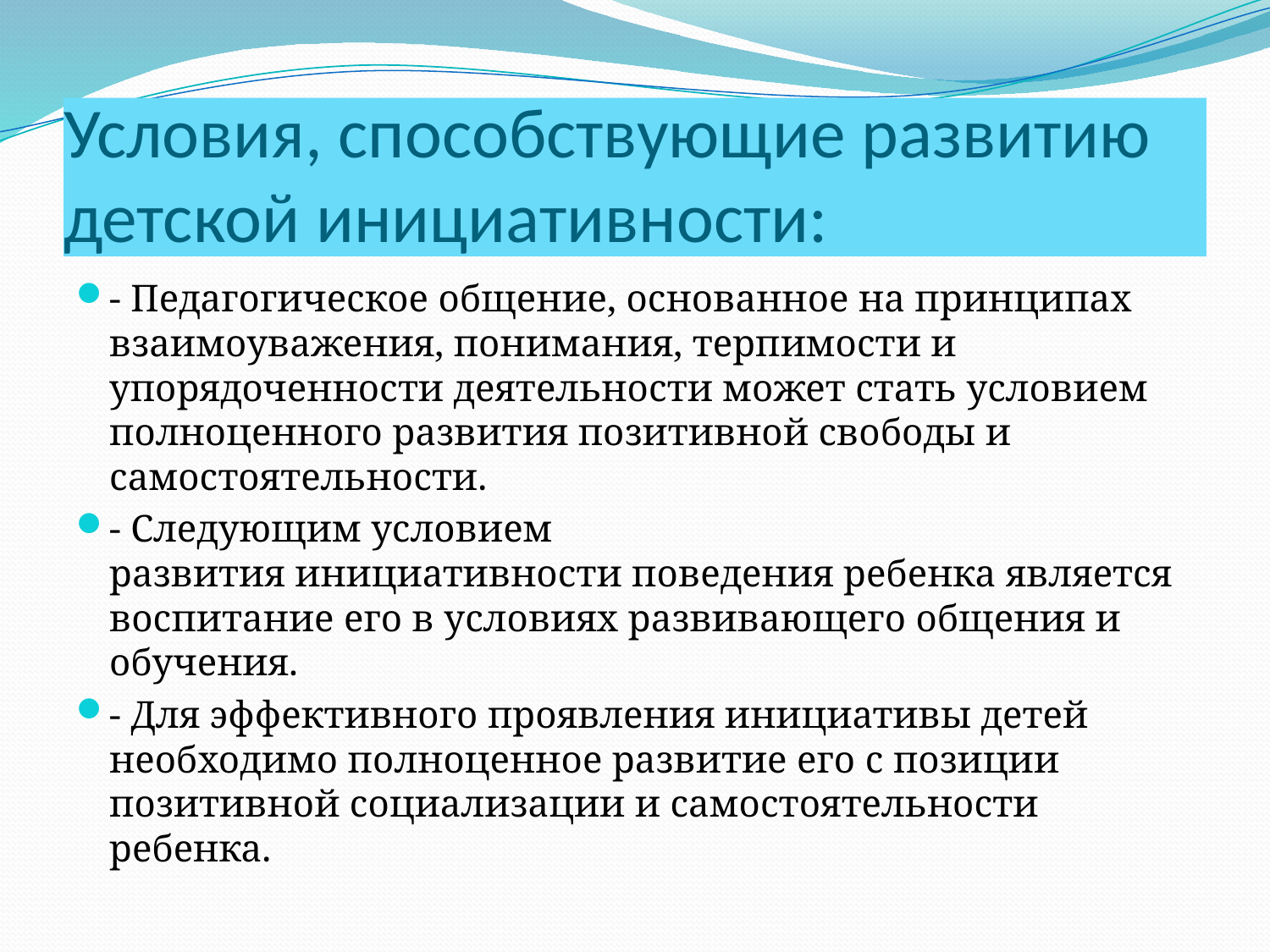

# Условия, способствующие развитию детской инициативности:
- Педагогическое общение, основанное на принципах взаимоуважения, понимания, терпимости и упорядоченности деятельности может стать условием полноценного развития позитивной свободы и самостоятельности.
- Следующим условием развития инициативности поведения ребенка является воспитание его в условиях развивающего общения и обучения.
- Для эффективного проявления инициативы детей необходимо полноценное развитие его с позиции позитивной социализации и самостоятельности ребенка.